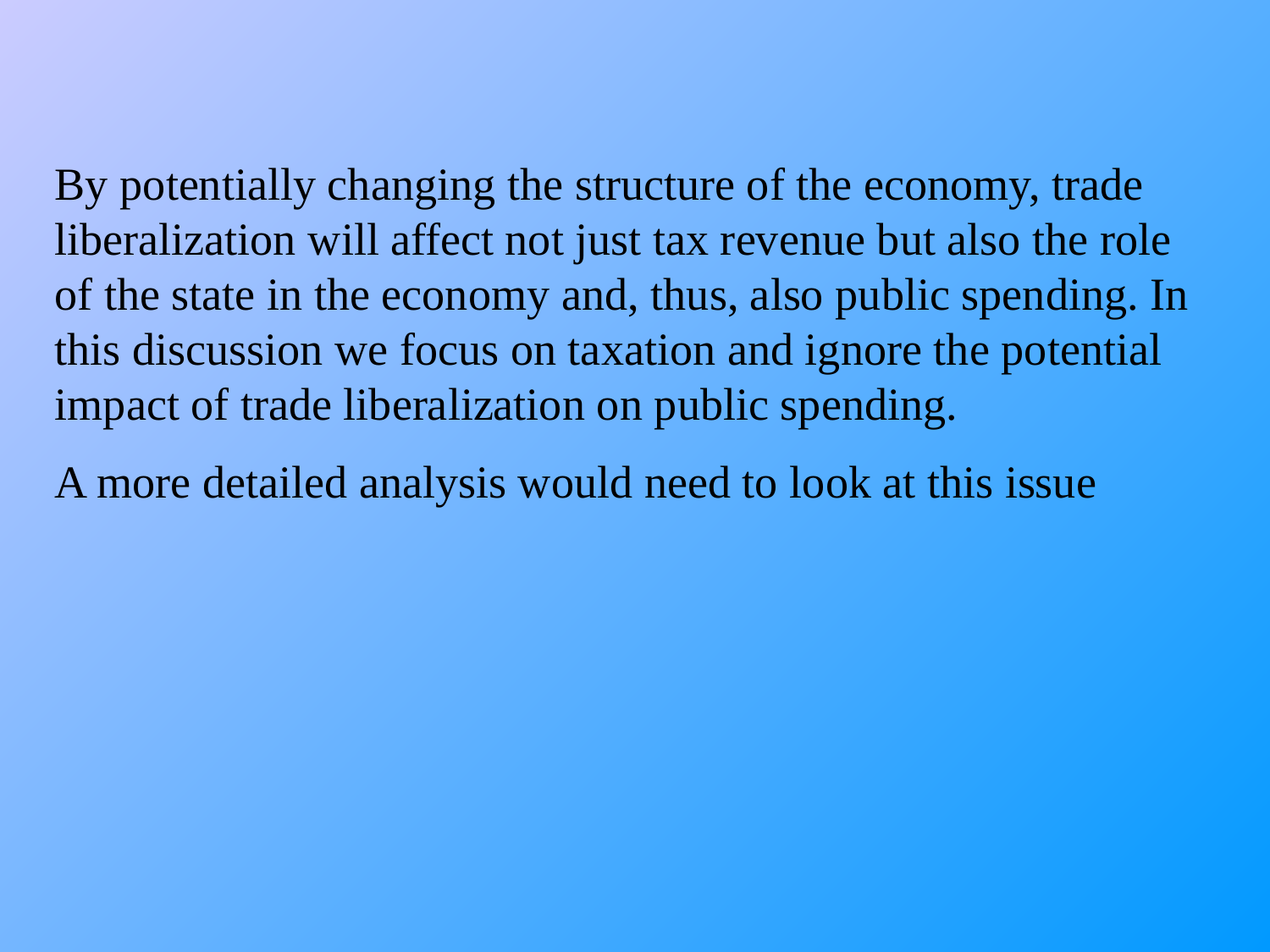

By potentially changing the structure of the economy, trade liberalization will affect not just tax revenue but also the role of the state in the economy and, thus, also public spending. In this discussion we focus on taxation and ignore the potential impact of trade liberalization on public spending.
A more detailed analysis would need to look at this issue